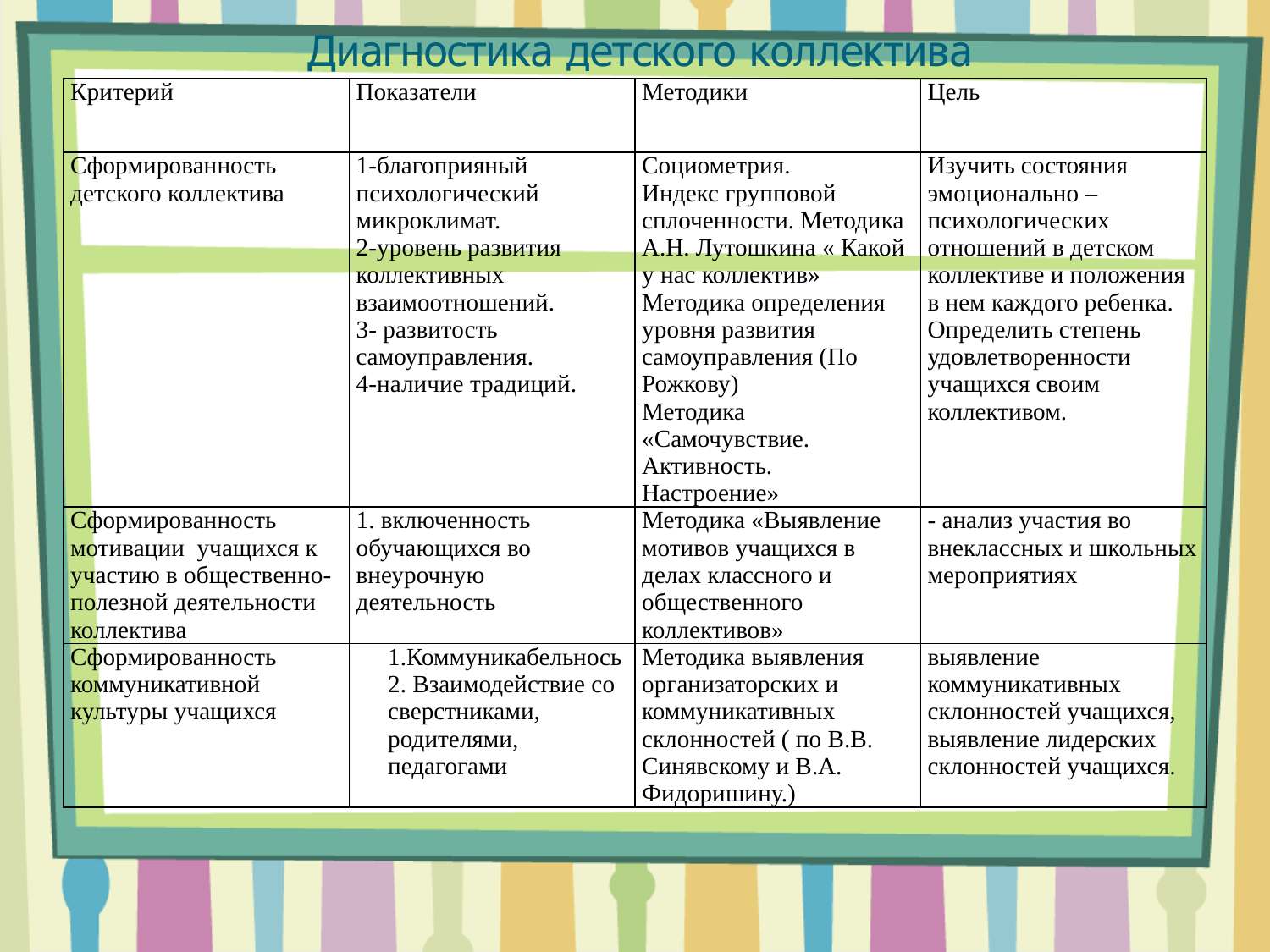

Диагностика детского коллектива
| Критерий | Показатели | Методики | Цель |
| --- | --- | --- | --- |
| Сформированность детского коллектива | 1-благоприяный психологический микроклимат. 2-уровень развития коллективных взаимоотношений. 3- развитость самоуправления. 4-наличие традиций. | Социометрия. Индекс групповой сплоченности. Методика А.Н. Лутошкина « Какой у нас коллектив» Методика определения уровня развития самоуправления (По Рожкову) Методика «Самочувствие. Активность. Настроение» | Изучить состояния эмоционально – психологических отношений в детском коллективе и положения в нем каждого ребенка. Определить степень удовлетворенности учащихся своим коллективом. |
| Сформированность мотивации учащихся к участию в общественно-полезной деятельности коллектива | 1. включенность обучающихся во внеурочную деятельность | Методика «Выявление мотивов учащихся в делах классного и общественного коллективов» | - анализ участия во внеклассных и школьных мероприятиях |
| Сформированность коммуникативной культуры учащихся | 1.Коммуникабельнось 2. Взаимодействие со сверстниками, родителями, педагогами | Методика выявления организаторских и коммуникативных склонностей ( по В.В. Синявскому и В.А. Фидоришину.) | выявление коммуникативных склонностей учащихся, выявление лидерских склонностей учащихся. |